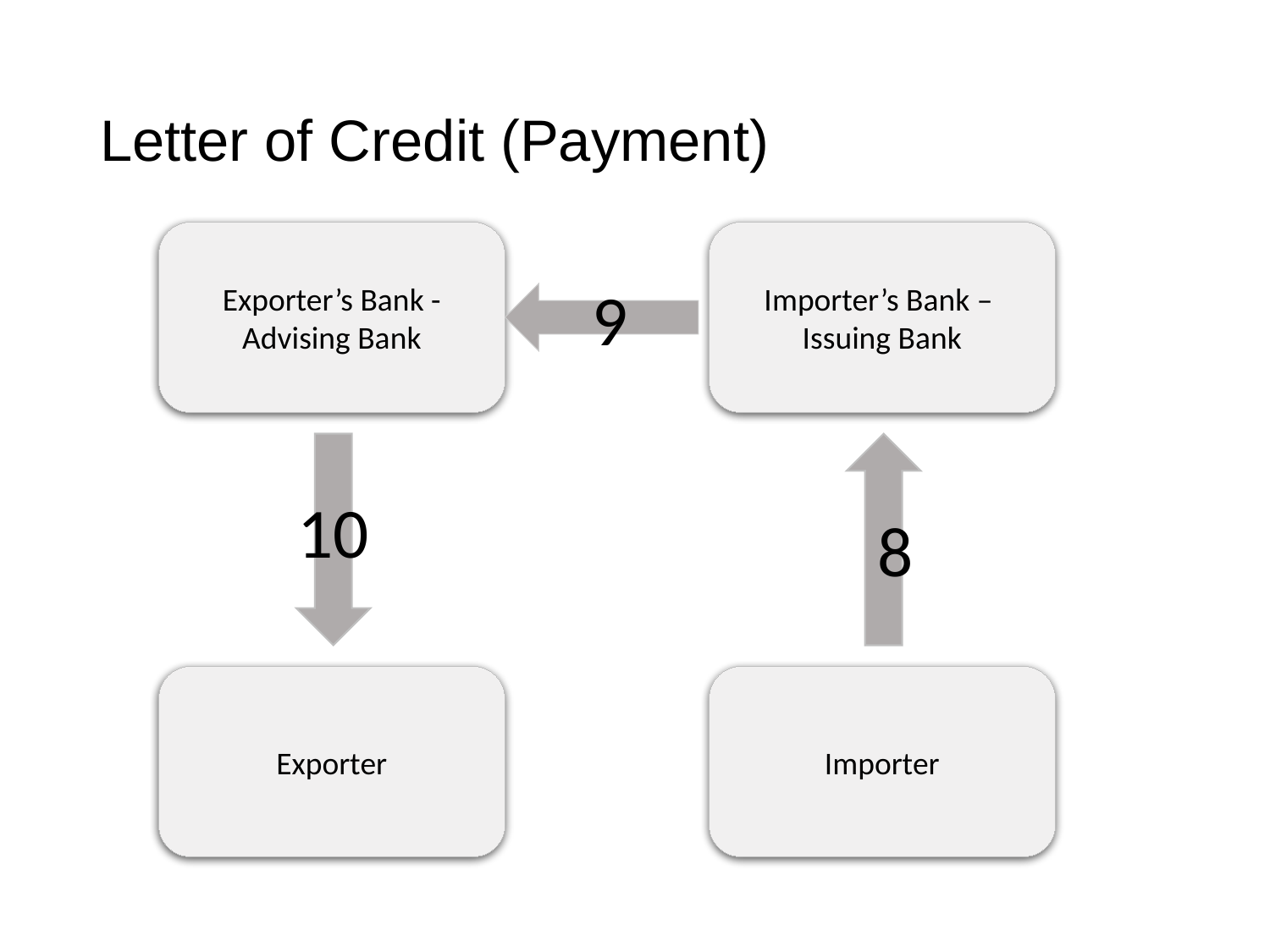

# Letter of Credit (Payment)
Exporter’s Bank - Advising Bank
Importer’s Bank –
Issuing Bank
9
10
8
Exporter
Importer